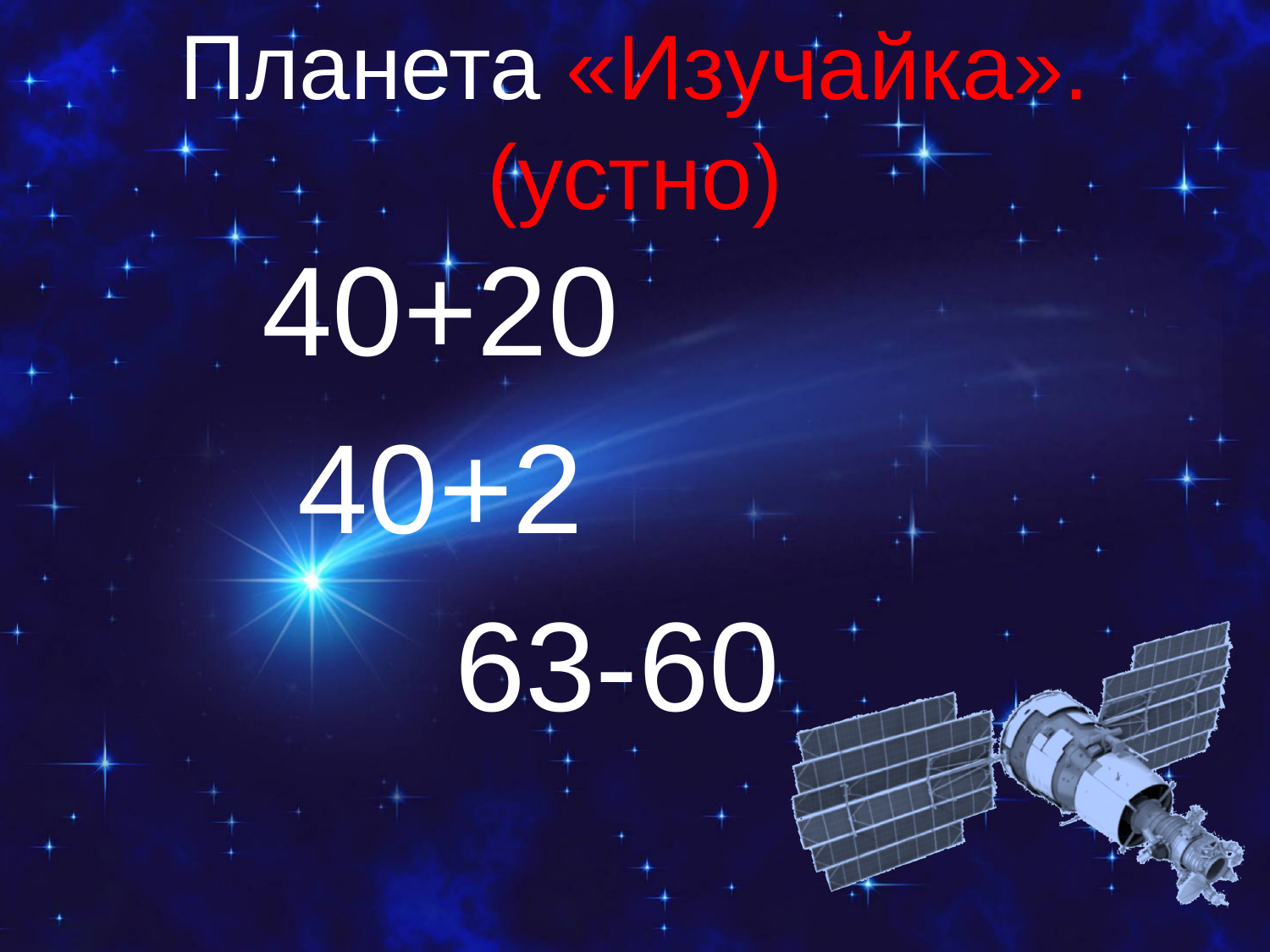

# Планета «Изучайка». (устно)
40+20
40+2
63-60